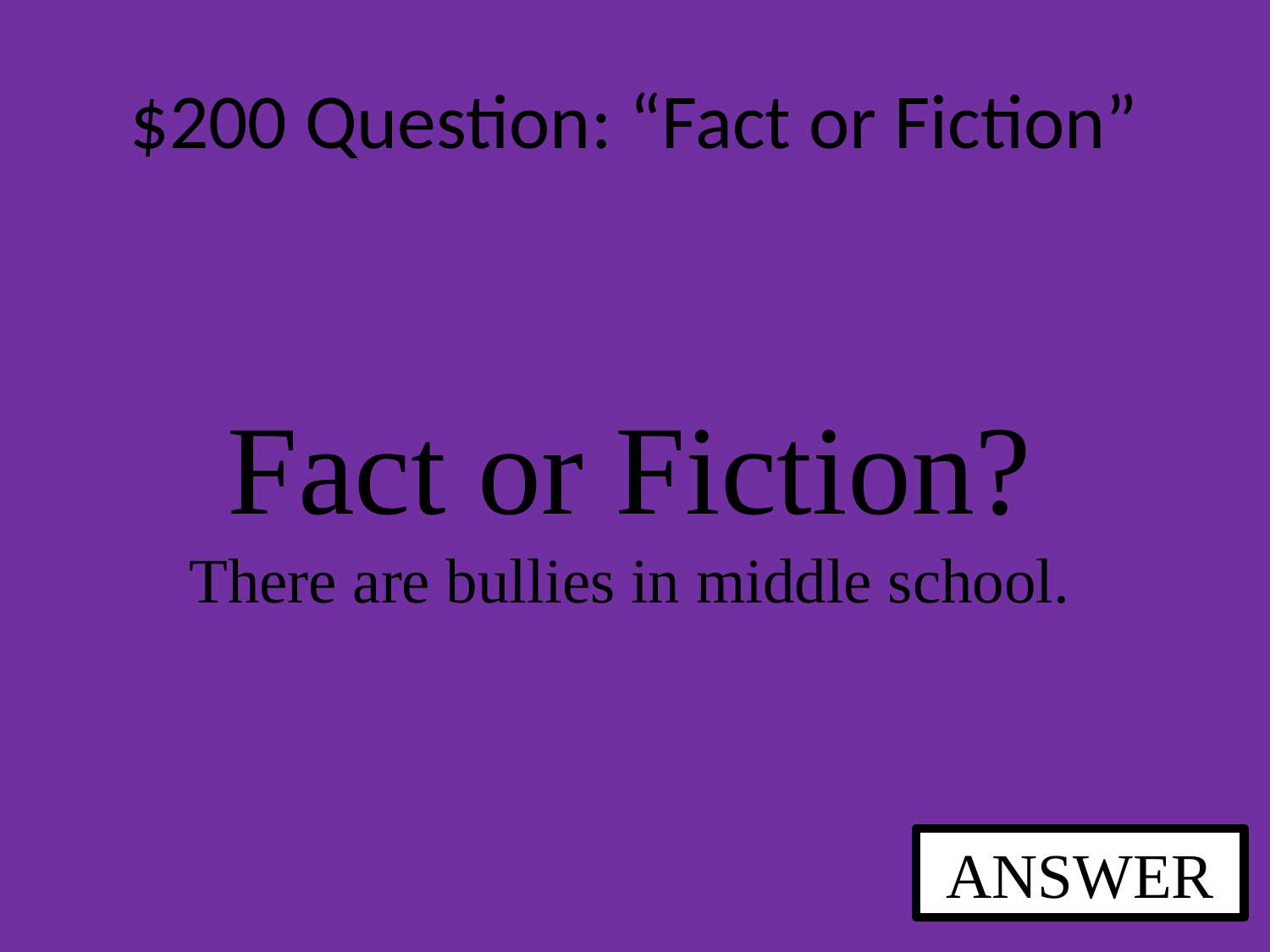

# $200 Question: “Fact or Fiction”
Fact or Fiction?
There are bullies in middle school.
ANSWER